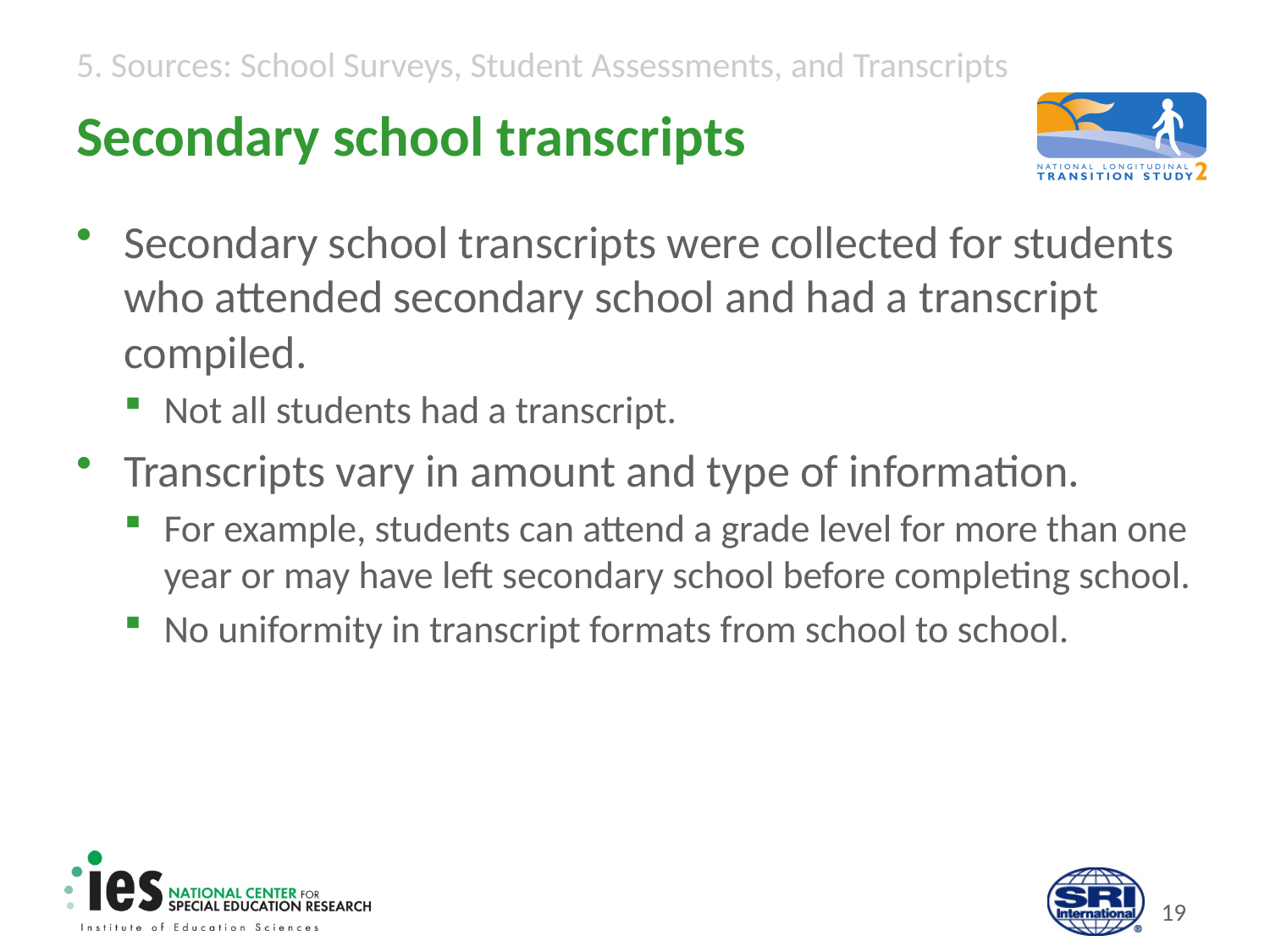

# Secondary school transcripts
Secondary school transcripts were collected for students who attended secondary school and had a transcript compiled.
Not all students had a transcript.
Transcripts vary in amount and type of information.
For example, students can attend a grade level for more than one year or may have left secondary school before completing school.
No uniformity in transcript formats from school to school.
19